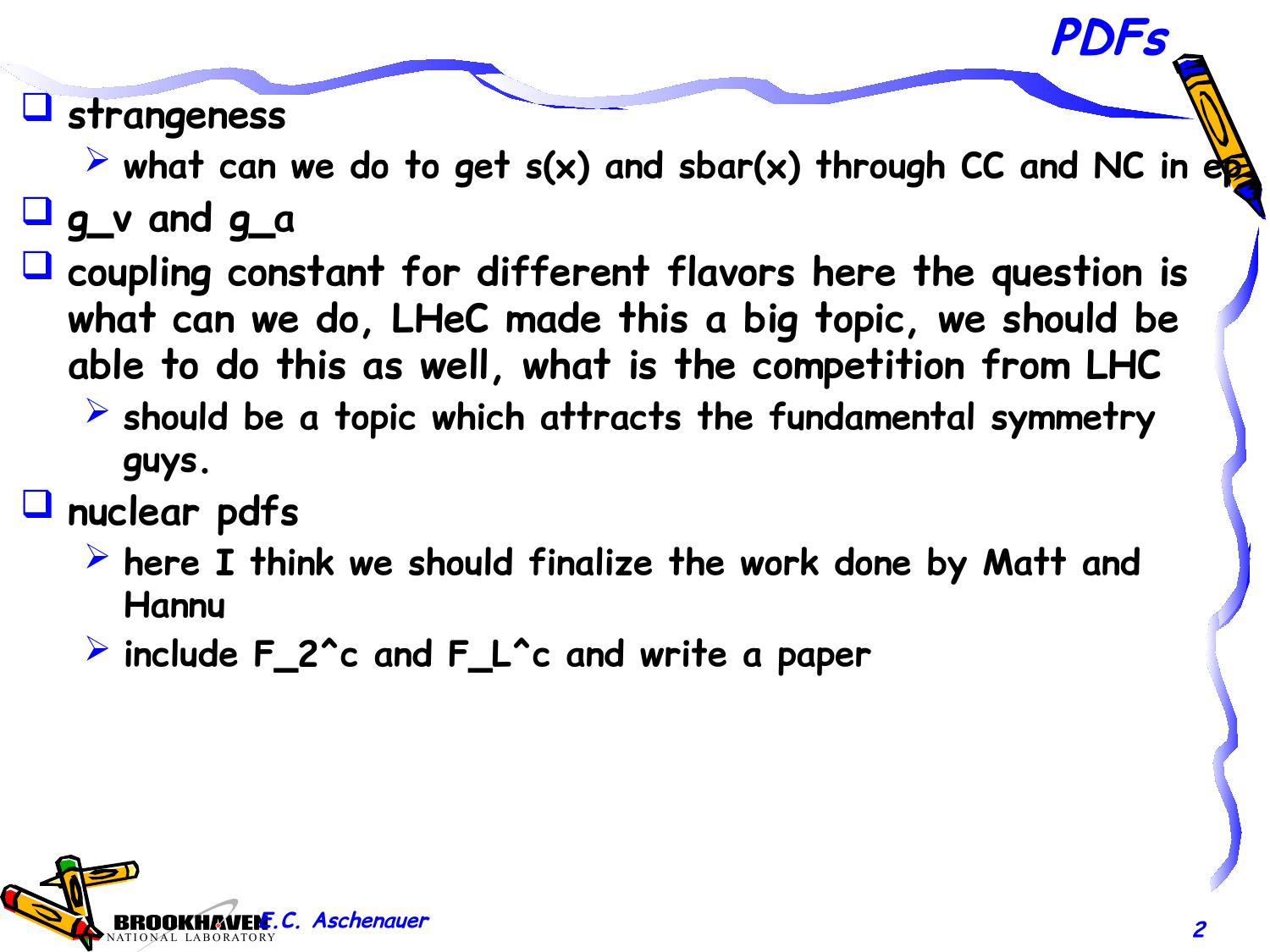

# PDFs
strangeness
what can we do to get s(x) and sbar(x) through CC and NC in ep
g_v and g_a
coupling constant for different flavors here the question is what can we do, LHeC made this a big topic, we should be able to do this as well, what is the competition from LHC
should be a topic which attracts the fundamental symmetry guys.
nuclear pdfs
here I think we should finalize the work done by Matt and Hannu
include F_2^c and F_L^c and write a paper
E.C. Aschenauer
2